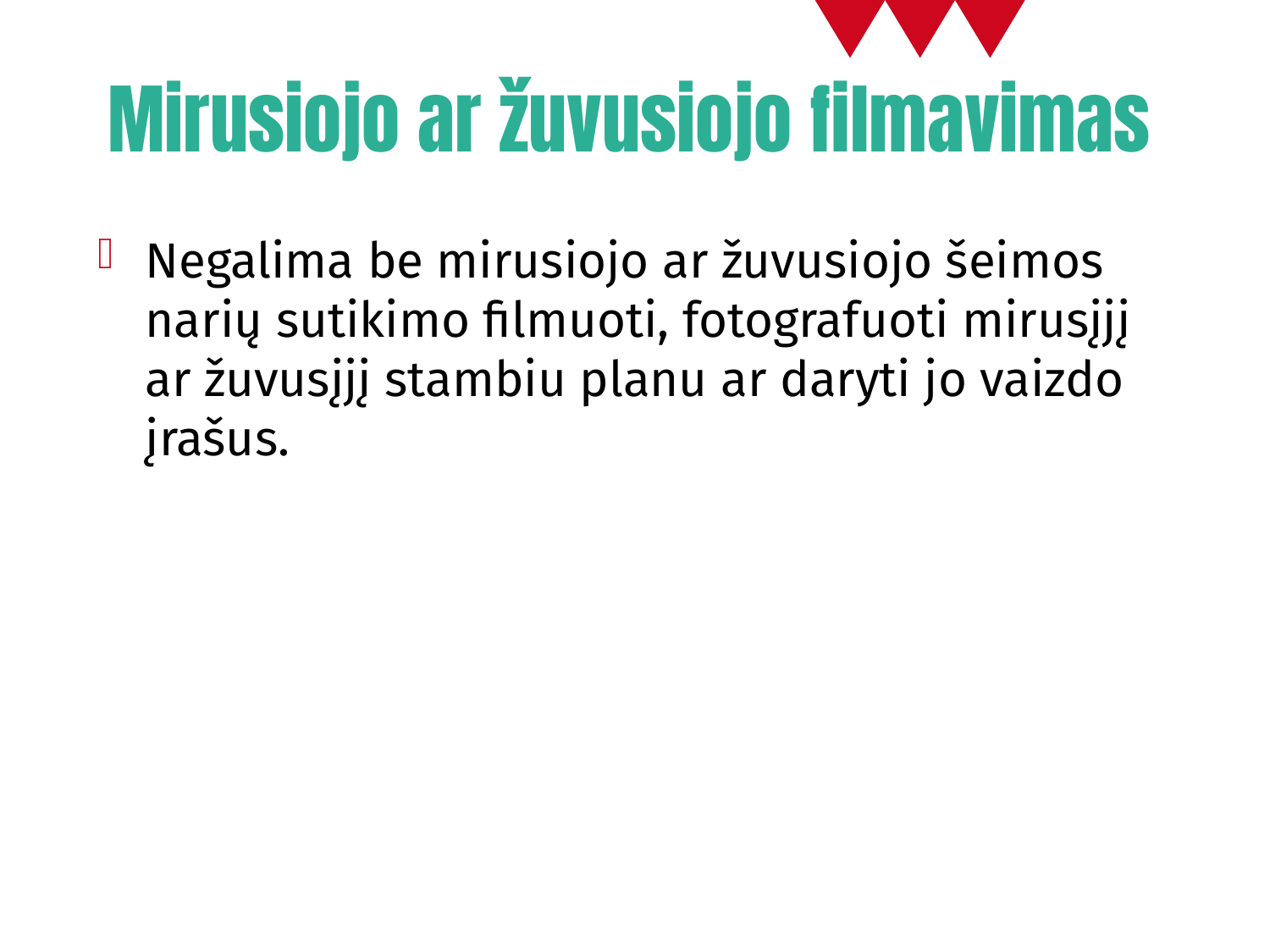

# Mirusiojo ar žuvusiojo filmavimas
Negalima be mirusiojo ar žuvusiojo šeimos narių sutikimo filmuoti, fotografuoti mirusįjį ar žuvusįjį stambiu planu ar daryti jo vaizdo įrašus.